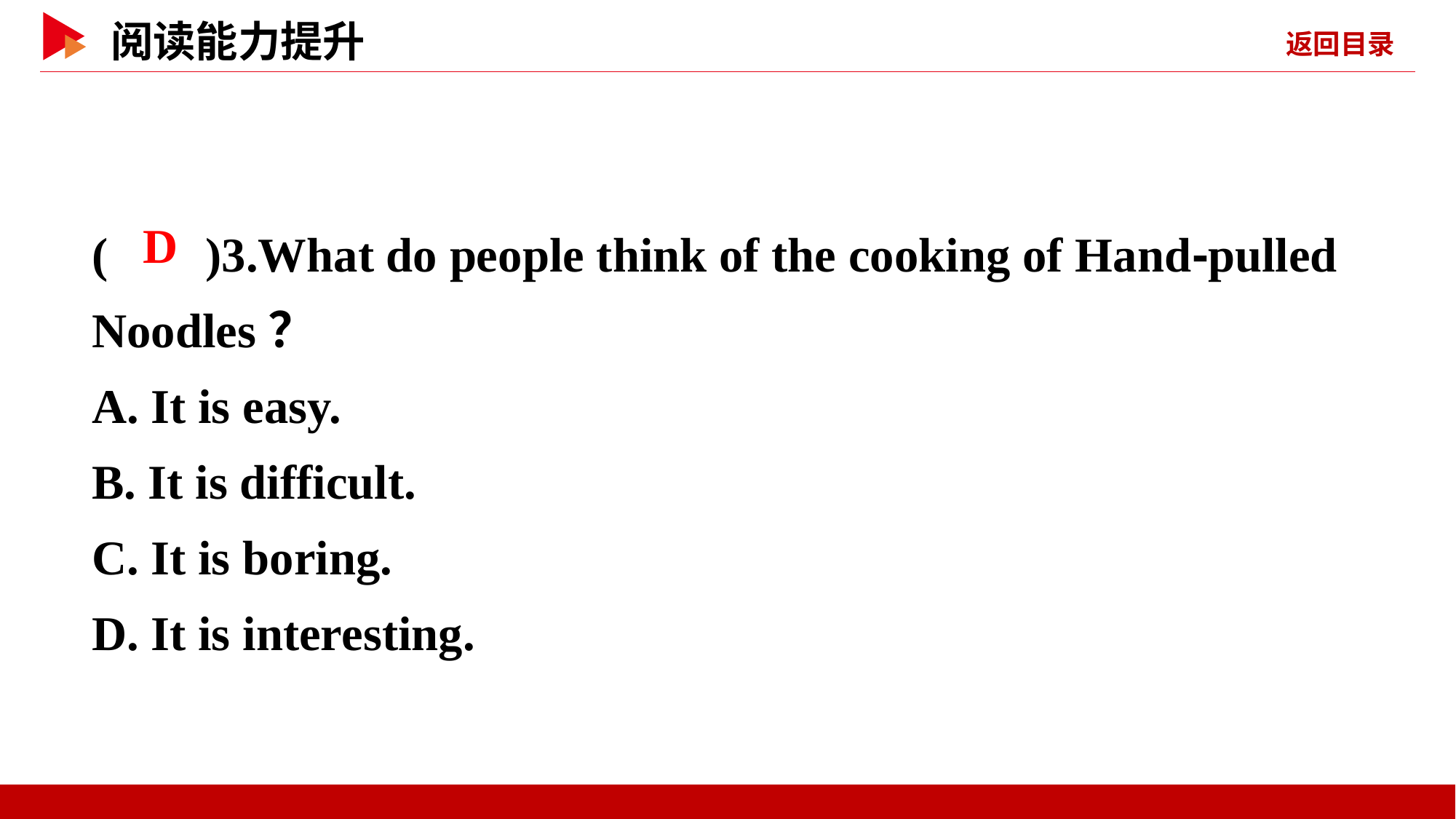

(        )3.What do people think of the cooking of Hand⁃pulled Noodles？
A. It is easy.
B. It is difficult.
C. It is boring.
D. It is interesting.
   D